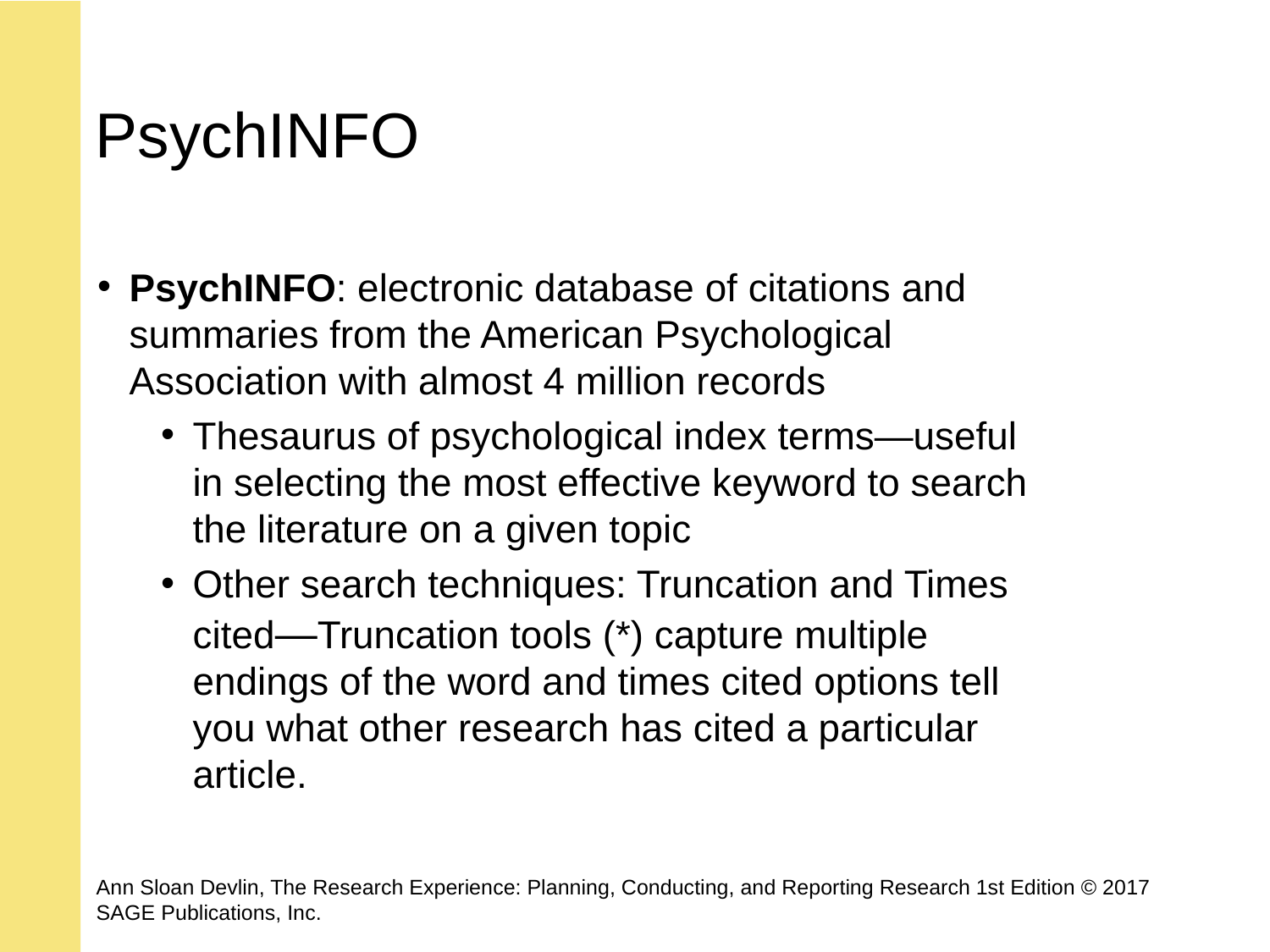

# PsychINFO
PsychINFO: electronic database of citations and summaries from the American Psychological Association with almost 4 million records
Thesaurus of psychological index terms—useful in selecting the most effective keyword to search the literature on a given topic
Other search techniques: Truncation and Times cited—Truncation tools (*) capture multiple endings of the word and times cited options tell you what other research has cited a particular article.